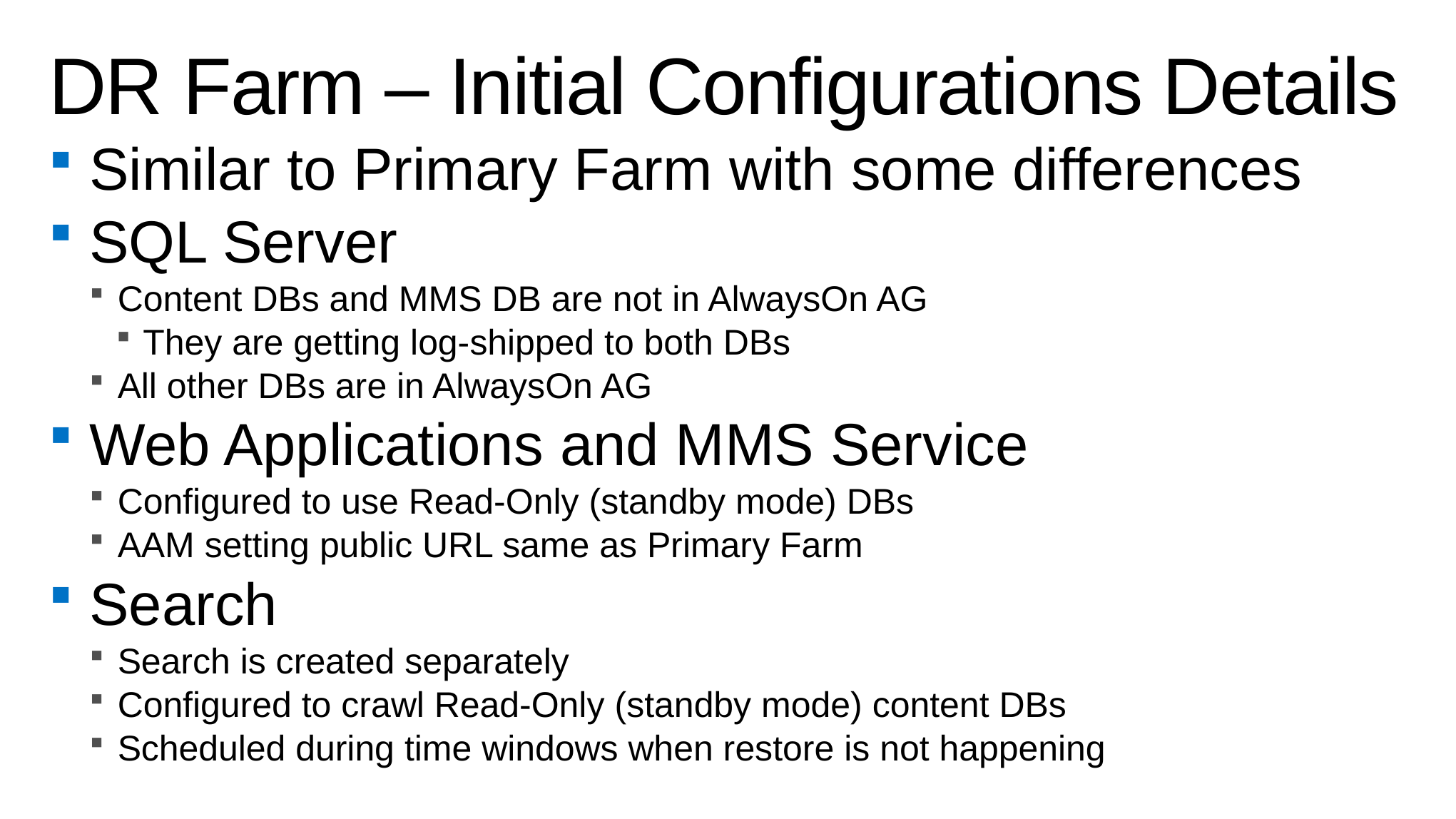

# DR Farm – Initial Configurations Details
Similar to Primary Farm with some differences
SQL Server
Content DBs and MMS DB are not in AlwaysOn AG
They are getting log-shipped to both DBs
All other DBs are in AlwaysOn AG
Web Applications and MMS Service
Configured to use Read-Only (standby mode) DBs
AAM setting public URL same as Primary Farm
Search
Search is created separately
Configured to crawl Read-Only (standby mode) content DBs
Scheduled during time windows when restore is not happening